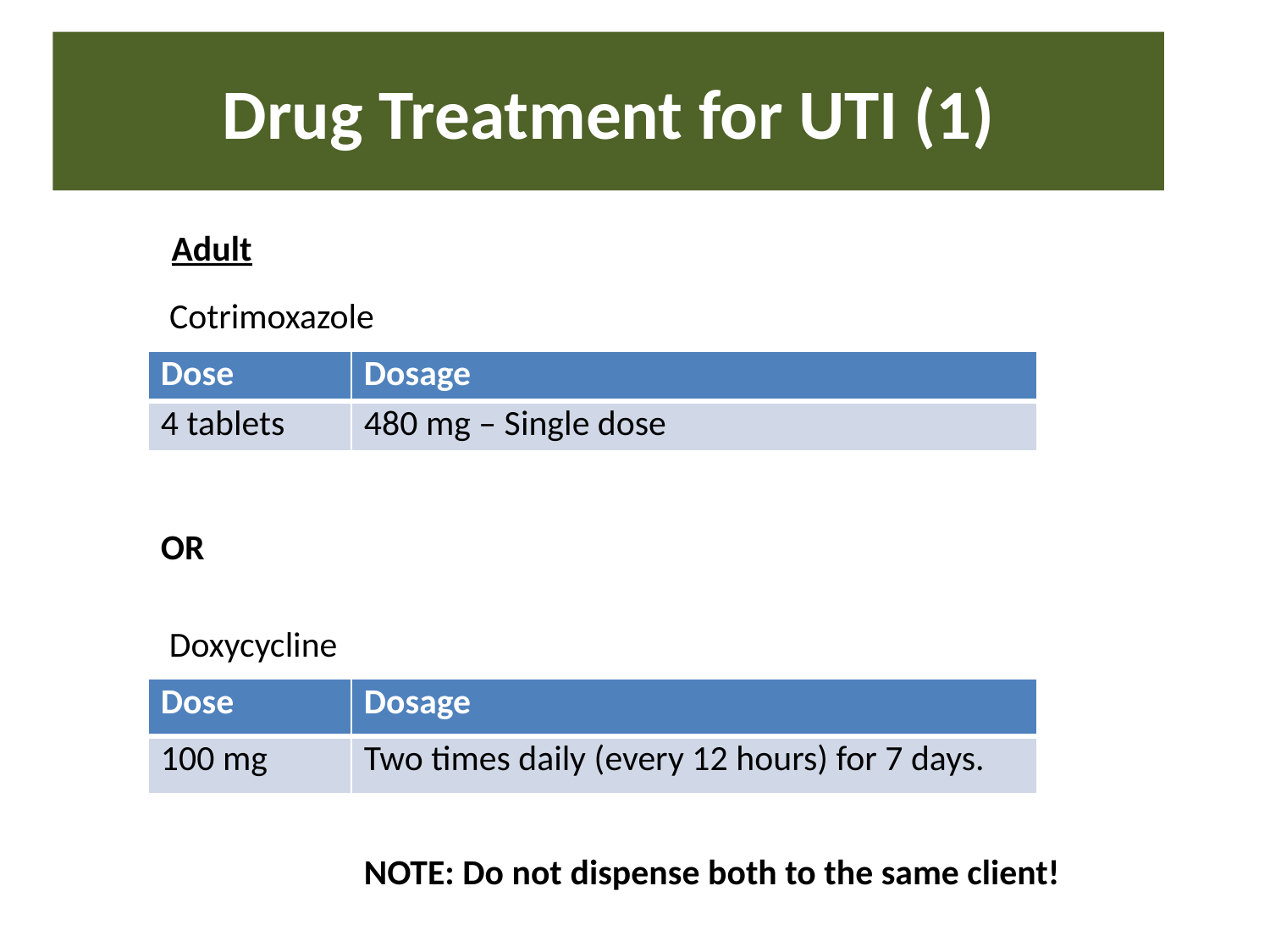

# Drug Treatment for UTI (1)
Adult

Cotrimoxazole
| Dose | Dosage |
| --- | --- |
| 4 tablets | 480 mg – Single dose |
OR
Doxycycline
| Dose | Dosage |
| --- | --- |
| 100 mg | Two times daily (every 12 hours) for 7 days. |
NOTE: Do not dispense both to the same client!